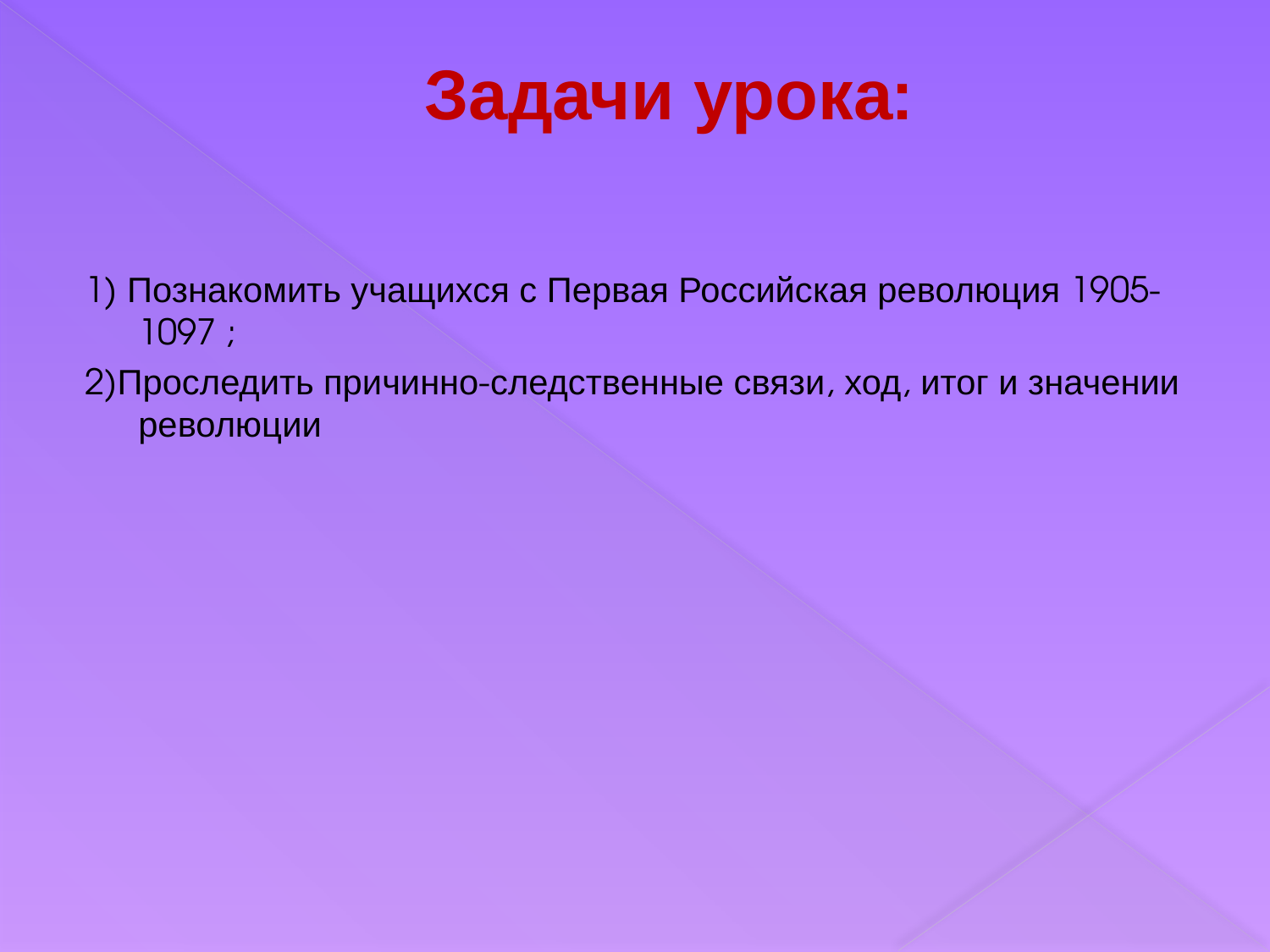

# Задачи урока:
1) Познакомить учащихся с Первая Российская революция 1905-1097 ;
2)Проследить причинно-следственные связи, ход, итог и значении революции